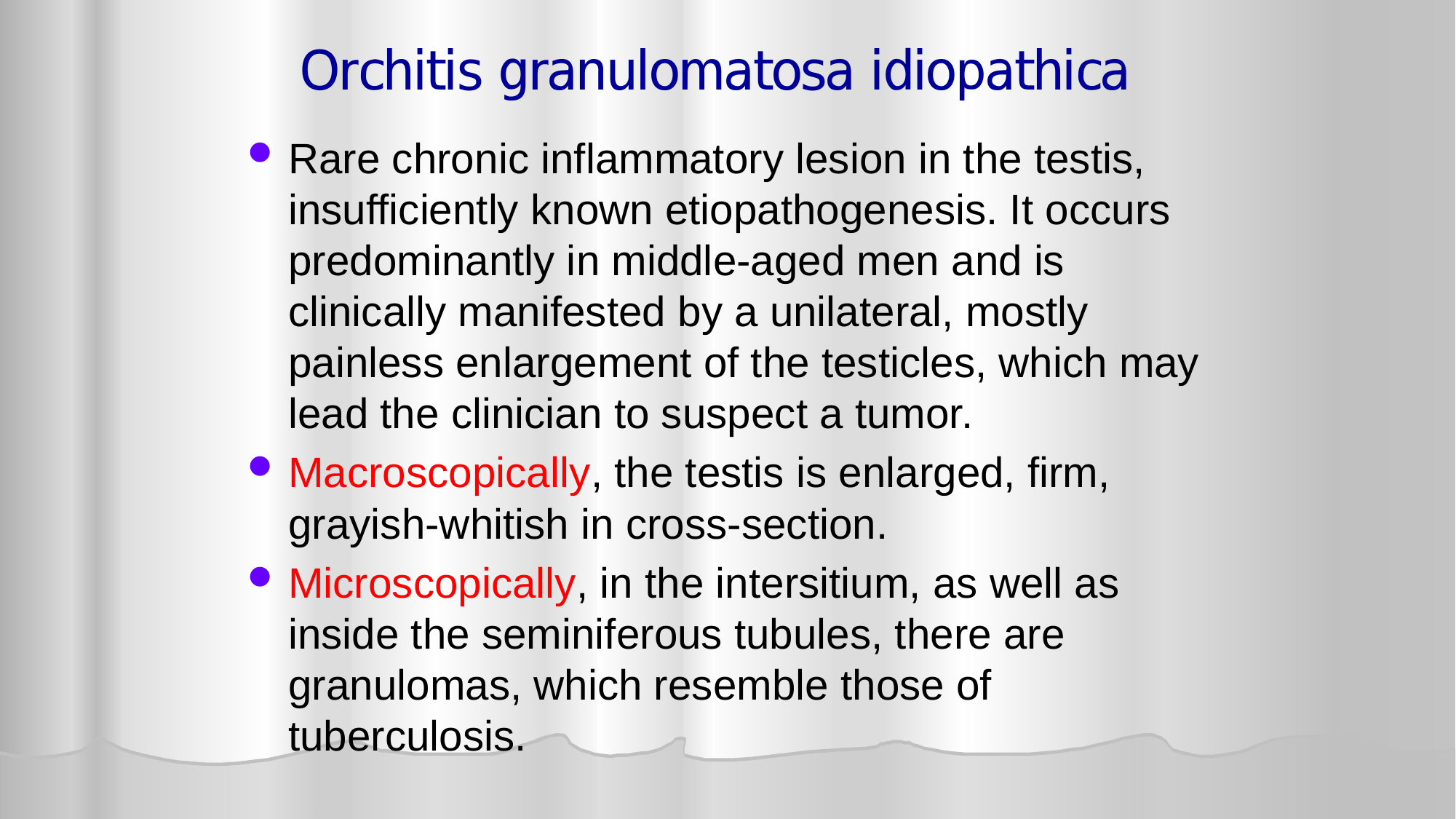

# Orchitis granulomatosa idiopathica
Rare chronic inflammatory lesion in the testis, insufficiently known etiopathogenesis. It occurs predominantly in middle-aged men and is clinically manifested by a unilateral, mostly painless enlargement of the testicles, which may lead the clinician to suspect a tumor.
Macroscopically, the testis is enlarged, firm, grayish-whitish in cross-section.
Microscopically, in the intersitium, as well as inside the seminiferous tubules, there are granulomas, which resemble those of tuberculosis.